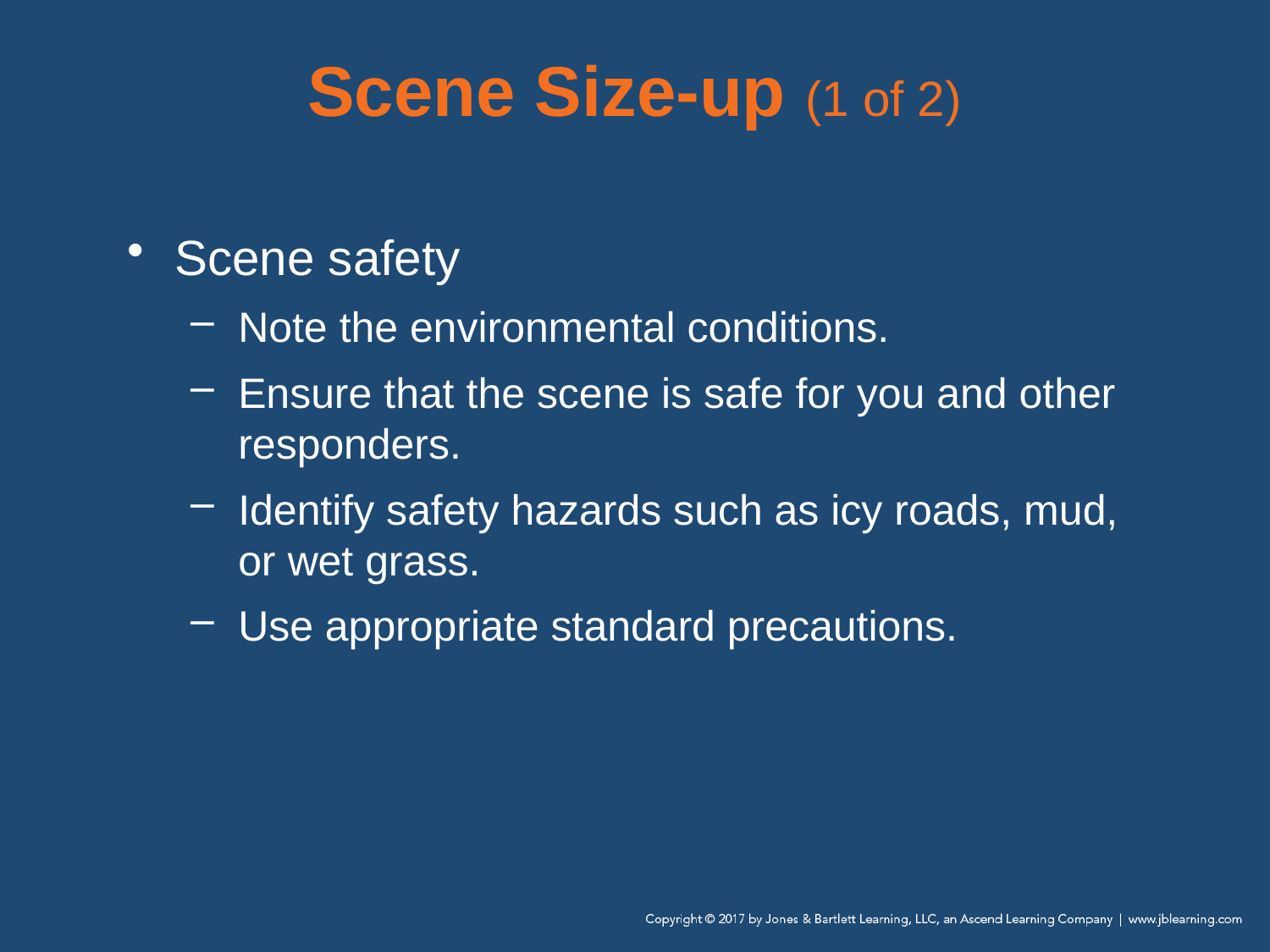

# Scene Size-up (1 of 2)
Scene safety
Note the environmental conditions.
Ensure that the scene is safe for you and other responders.
Identify safety hazards such as icy roads, mud, or wet grass.
Use appropriate standard precautions.